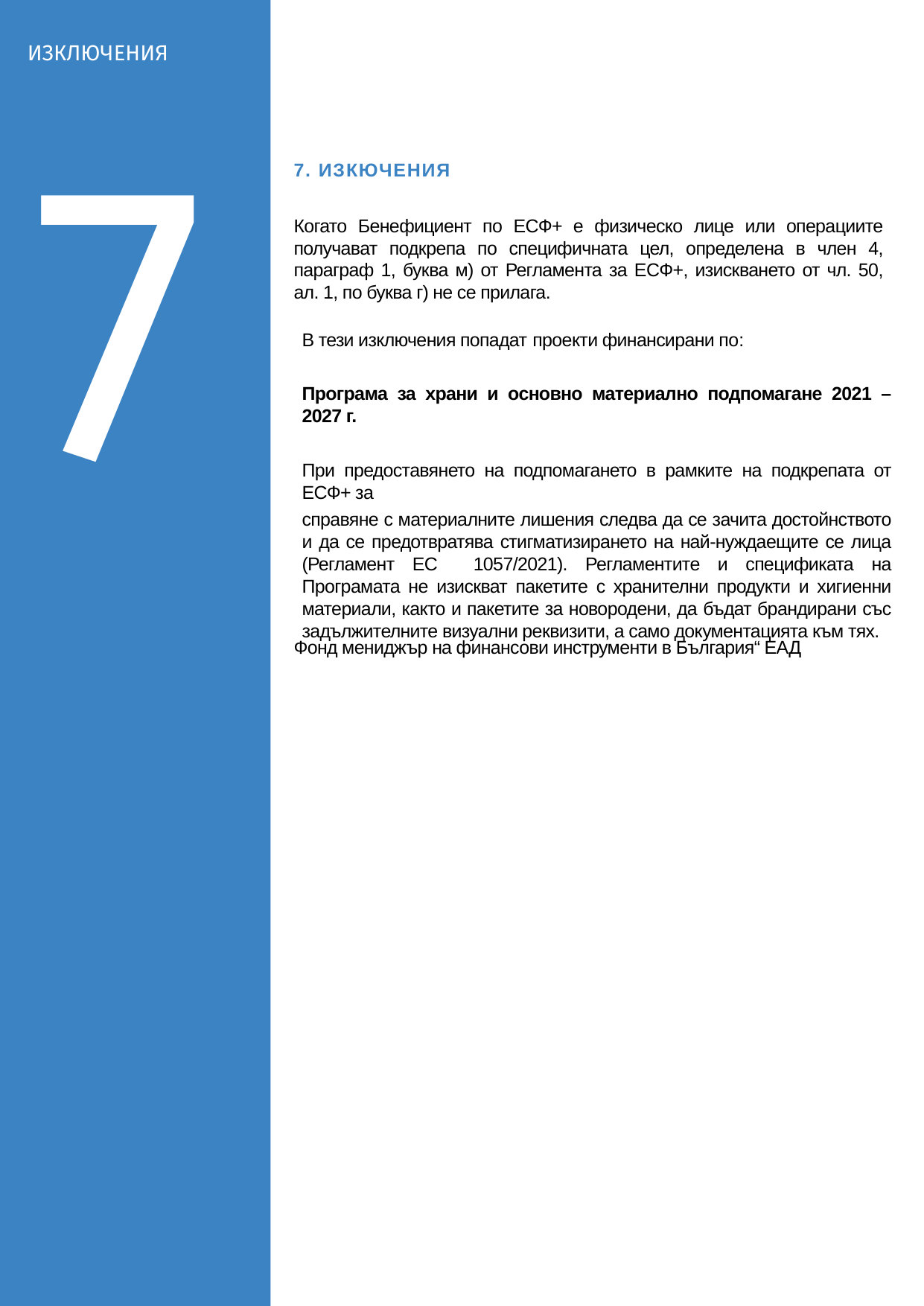

ИЗКЛЮЧЕНИЯ
7
7. Изкючения
4
Когато Бенефициент по ЕСФ+ е физическо лице или операциите получават подкрепа по специфичната цел, определена в член 4, параграф 1, буква м) от Регламента за ЕСФ+, изискването от чл. 50, ал. 1, по буква г) не се прилага.
В тези изключения попадат проекти финансирани по:

Програма за храни и основно материално подпомагане 2021 – 2027 г.

При предоставянето на подпомагането в рамките на подкрепата от ЕСФ+ за
справяне с материалните лишения следва да се зачита достойнството и да се предотвратява стигматизирането на най-нуждаещите се лица (Регламент ЕС  1057/2021). Регламентите и спецификата на Програмата не изискват пакетите с хранителни продукти и хигиенни материали, както и пакетите за новородени, да бъдат брандирани със задължителните визуални реквизити, а само документацията към тях.
Фонд мениджър на финансови инструменти в България“ ЕАД